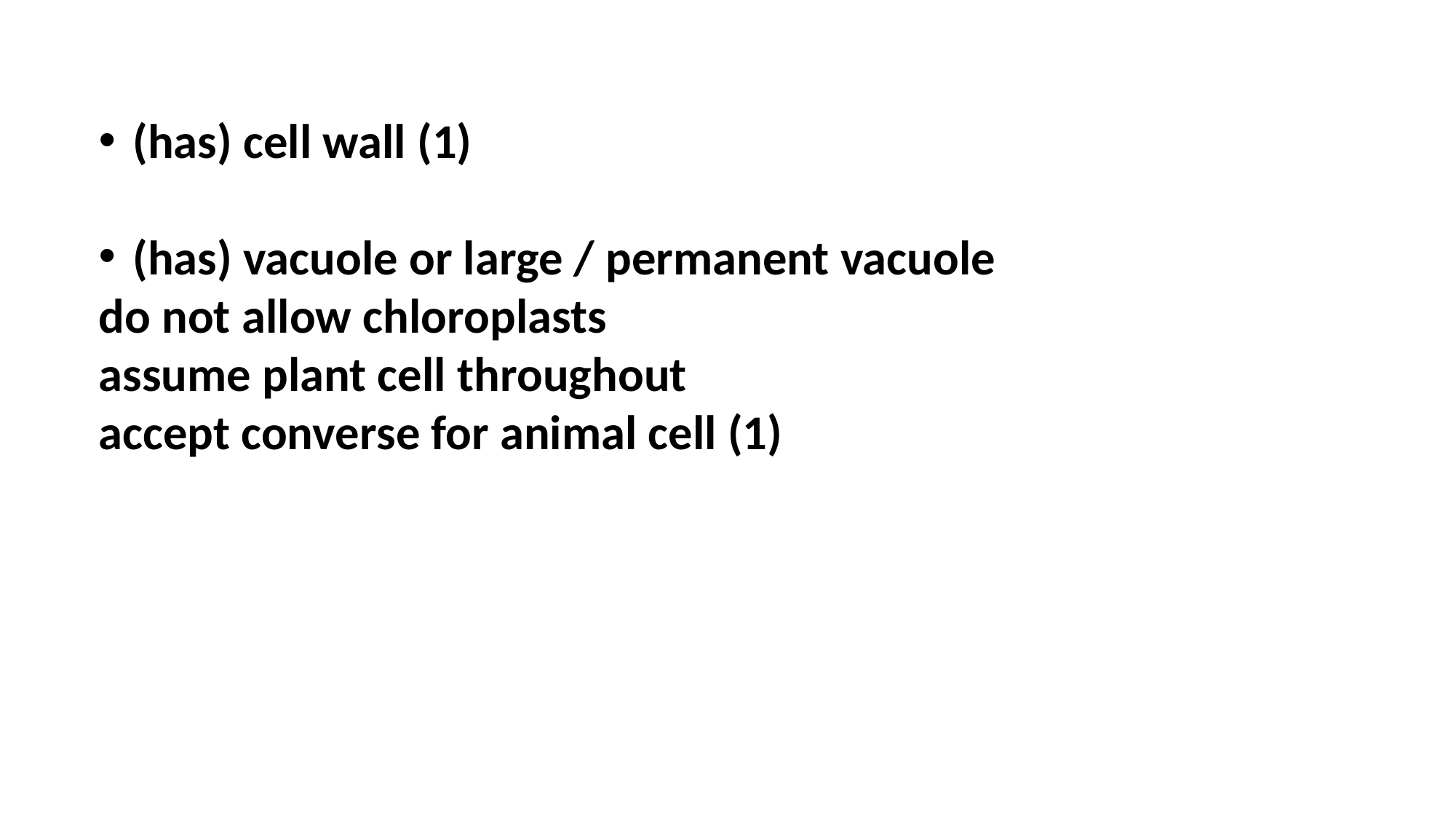

(has) cell wall (1)

(has) vacuole or large / permanent vacuole
do not allow chloroplasts
assume plant cell throughout
accept converse for animal cell (1)